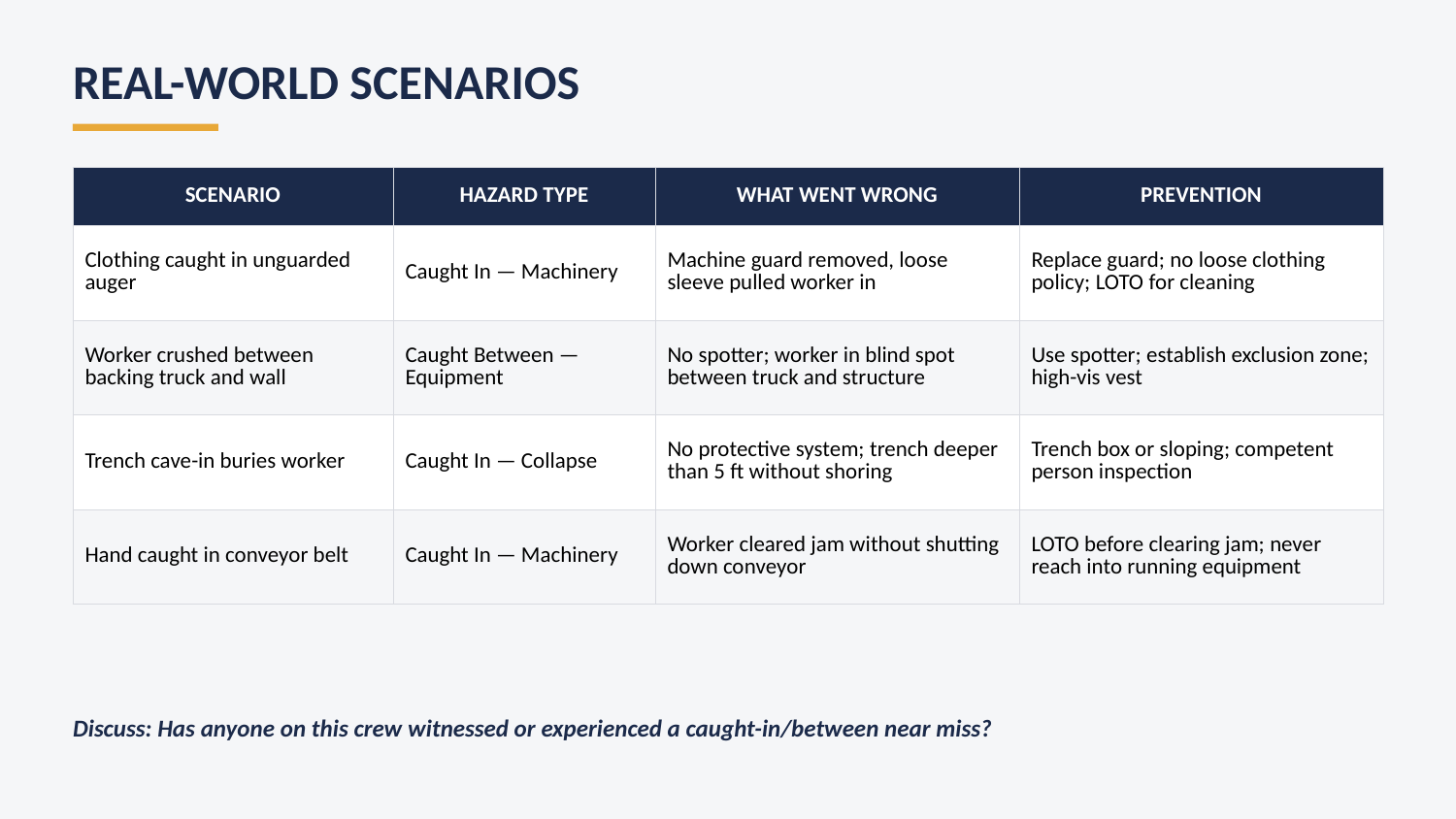

REAL-WORLD SCENARIOS

| SCENARIO | HAZARD TYPE | WHAT WENT WRONG | PREVENTION |
| --- | --- | --- | --- |
| Clothing caught in unguarded auger | Caught In — Machinery | Machine guard removed, loose sleeve pulled worker in | Replace guard; no loose clothing policy; LOTO for cleaning |
| Worker crushed between backing truck and wall | Caught Between — Equipment | No spotter; worker in blind spot between truck and structure | Use spotter; establish exclusion zone; high-vis vest |
| Trench cave-in buries worker | Caught In — Collapse | No protective system; trench deeper than 5 ft without shoring | Trench box or sloping; competent person inspection |
| Hand caught in conveyor belt | Caught In — Machinery | Worker cleared jam without shutting down conveyor | LOTO before clearing jam; never reach into running equipment |
Discuss: Has anyone on this crew witnessed or experienced a caught-in/between near miss?